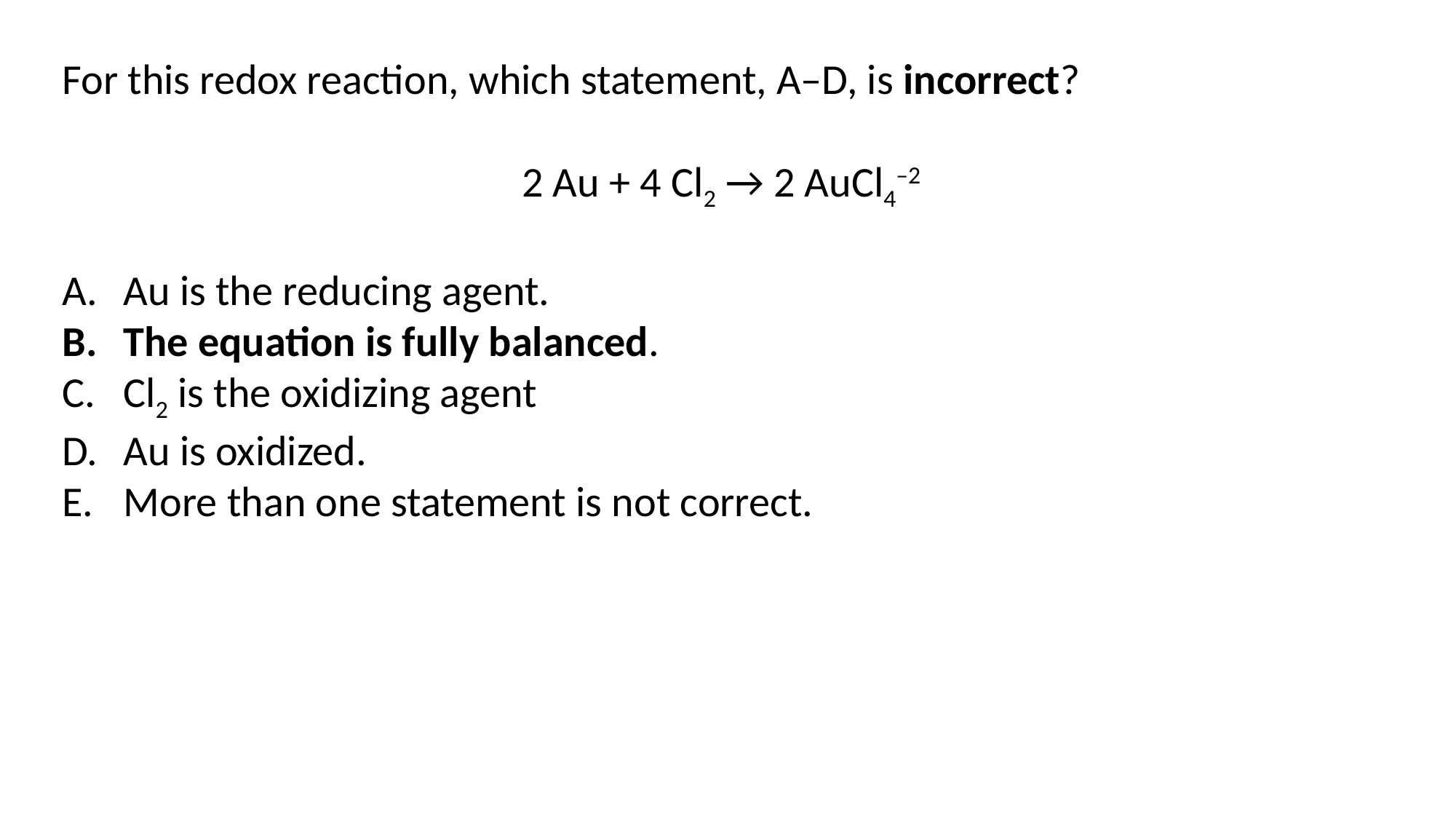

For this redox reaction, which statement, A–D, is incorrect?

2 Au + 4 Cl2 → 2 AuCl4–2

Au is the reducing agent.
The equation is fully balanced.
Cl2 is the oxidizing agent
Au is oxidized.
More than one statement is not correct.